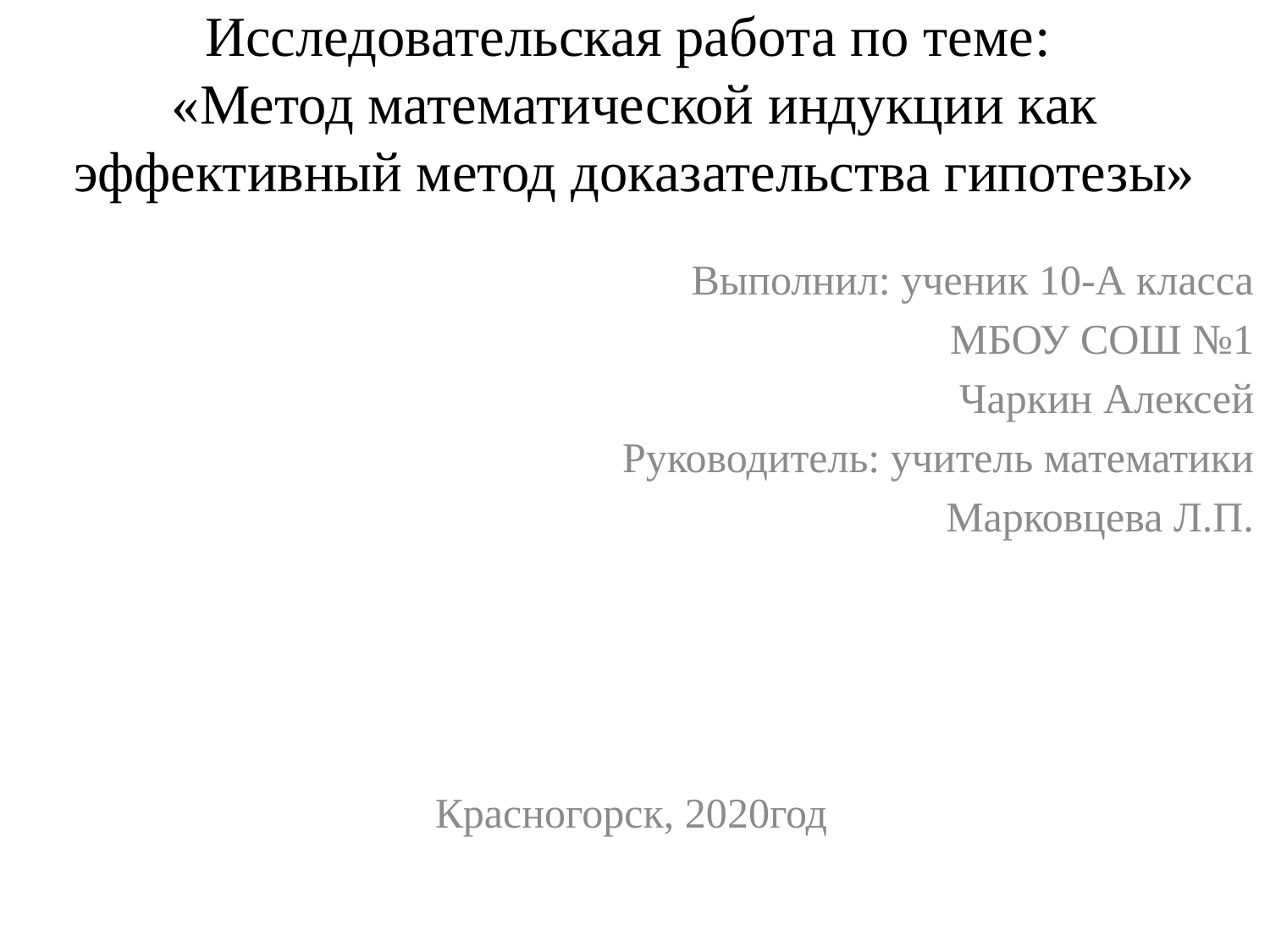

# Исследовательская работа по теме: «Метод математической индукции как эффективный метод доказательства гипотезы»
Выполнил: ученик 10-А класса
МБОУ СОШ №1
Чаркин Алексей
Руководитель: учитель математики
Марковцева Л.П.

Красногорск, 2020год